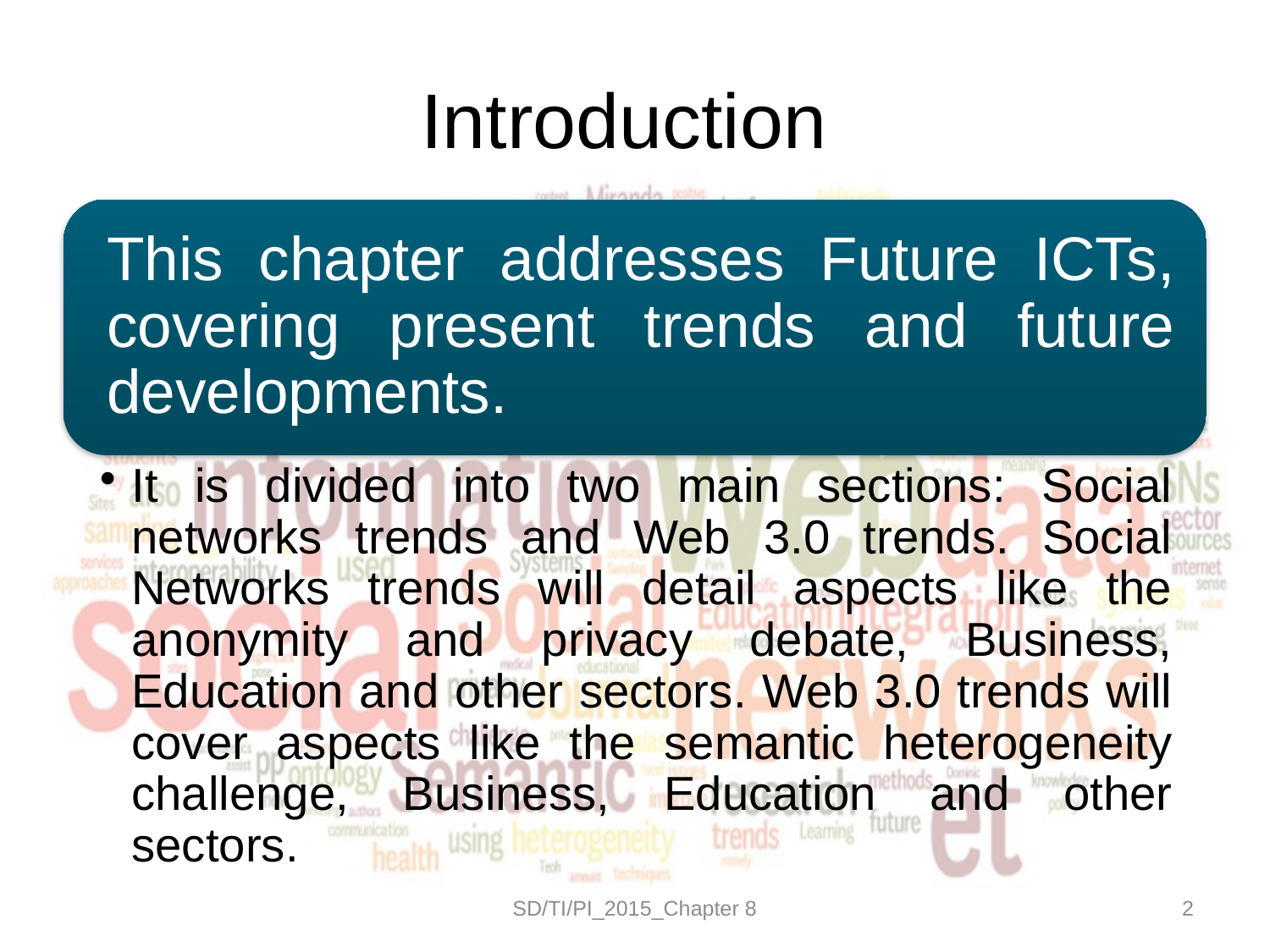

# Introduction
This chapter addresses Future ICTs, covering present trends and future developments.
It is divided into two main sections: Social networks trends and Web 3.0 trends. Social Networks trends will detail aspects like the anonymity and privacy debate, Business, Education and other sectors. Web 3.0 trends will cover aspects like the semantic heterogeneity challenge, Business, Education and other sectors.
SD/TI/PI_2015_Chapter 8
2